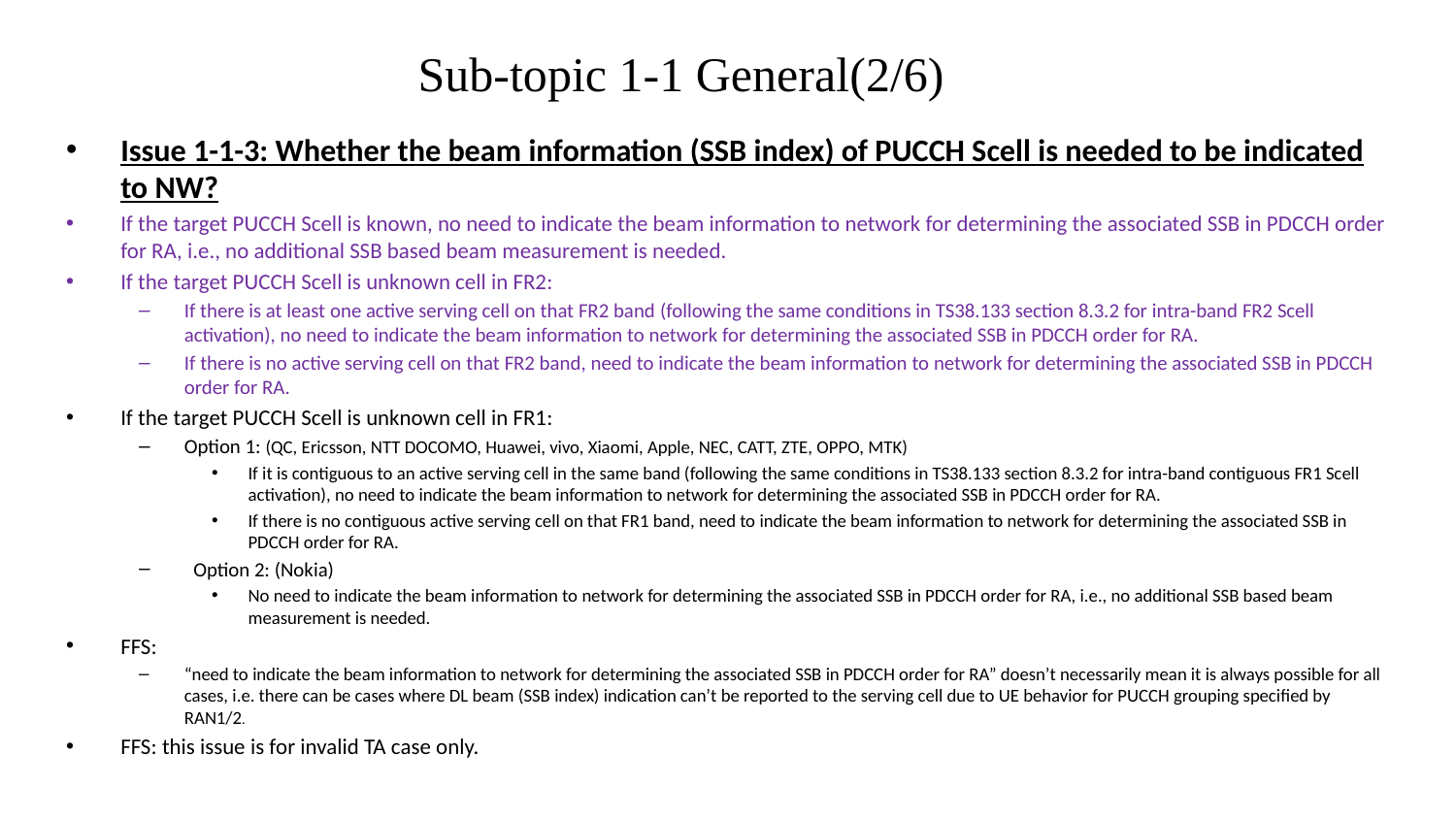

# Sub-topic 1-1 General(2/6)
Issue 1-1-3: Whether the beam information (SSB index) of PUCCH Scell is needed to be indicated to NW?
If the target PUCCH Scell is known, no need to indicate the beam information to network for determining the associated SSB in PDCCH order for RA, i.e., no additional SSB based beam measurement is needed.
If the target PUCCH Scell is unknown cell in FR2:
If there is at least one active serving cell on that FR2 band (following the same conditions in TS38.133 section 8.3.2 for intra-band FR2 Scell activation), no need to indicate the beam information to network for determining the associated SSB in PDCCH order for RA.
If there is no active serving cell on that FR2 band, need to indicate the beam information to network for determining the associated SSB in PDCCH order for RA.
If the target PUCCH Scell is unknown cell in FR1:
Option 1: (QC, Ericsson, NTT DOCOMO, Huawei, vivo, Xiaomi, Apple, NEC, CATT, ZTE, OPPO, MTK)
If it is contiguous to an active serving cell in the same band (following the same conditions in TS38.133 section 8.3.2 for intra-band contiguous FR1 Scell activation), no need to indicate the beam information to network for determining the associated SSB in PDCCH order for RA.
If there is no contiguous active serving cell on that FR1 band, need to indicate the beam information to network for determining the associated SSB in PDCCH order for RA.
Option 2: (Nokia)
No need to indicate the beam information to network for determining the associated SSB in PDCCH order for RA, i.e., no additional SSB based beam measurement is needed.
FFS:
“need to indicate the beam information to network for determining the associated SSB in PDCCH order for RA” doesn’t necessarily mean it is always possible for all cases, i.e. there can be cases where DL beam (SSB index) indication can’t be reported to the serving cell due to UE behavior for PUCCH grouping specified by RAN1/2.
FFS: this issue is for invalid TA case only.